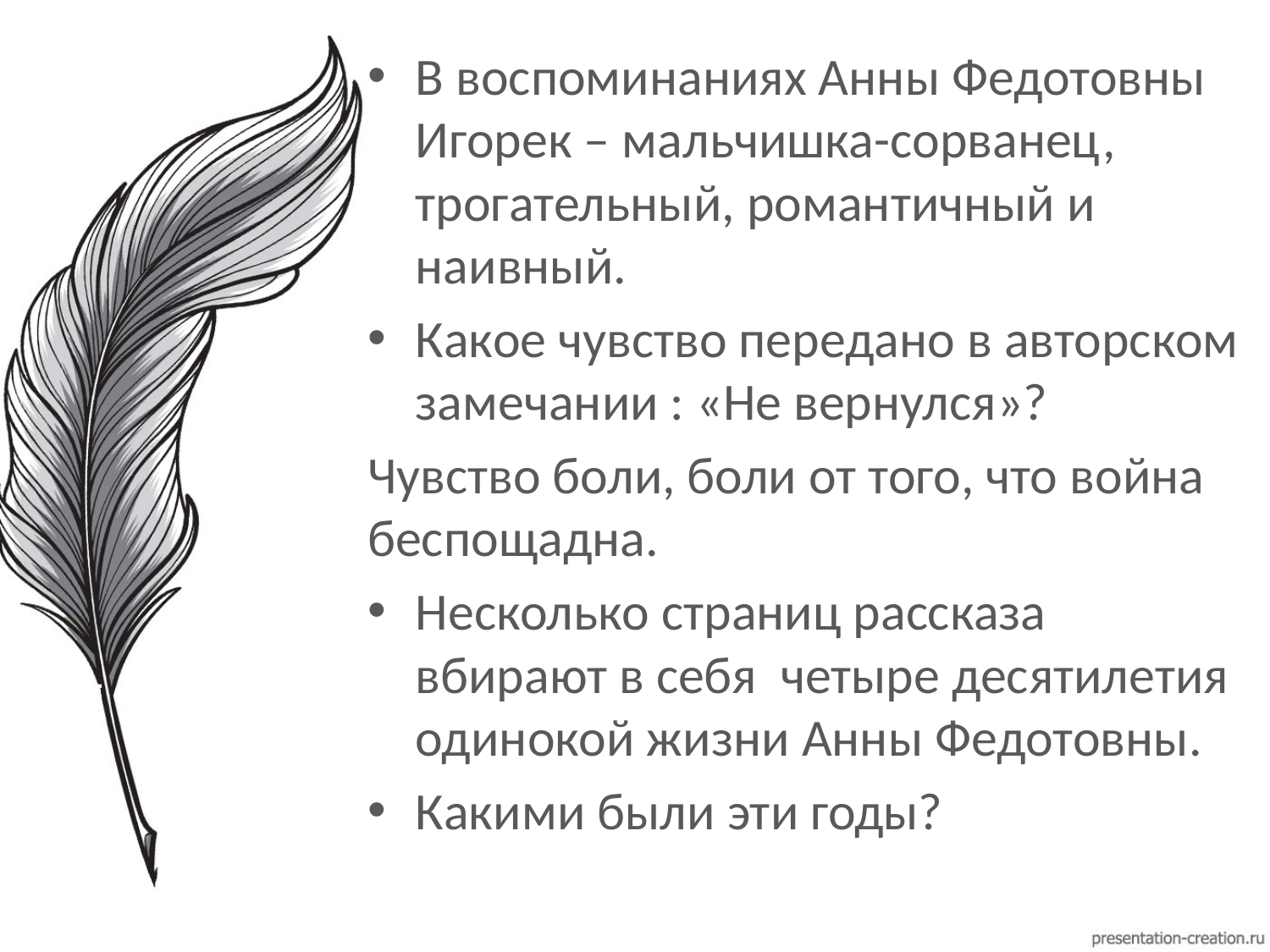

В воспоминаниях Анны Федотовны Игорек – мальчишка-сорванец, трогательный, романтичный и наивный.
Какое чувство передано в авторском замечании : «Не вернулся»?
Чувство боли, боли от того, что война беспощадна.
Несколько страниц рассказа вбирают в себя  четыре десятилетия одинокой жизни Анны Федотовны.
Какими были эти годы?